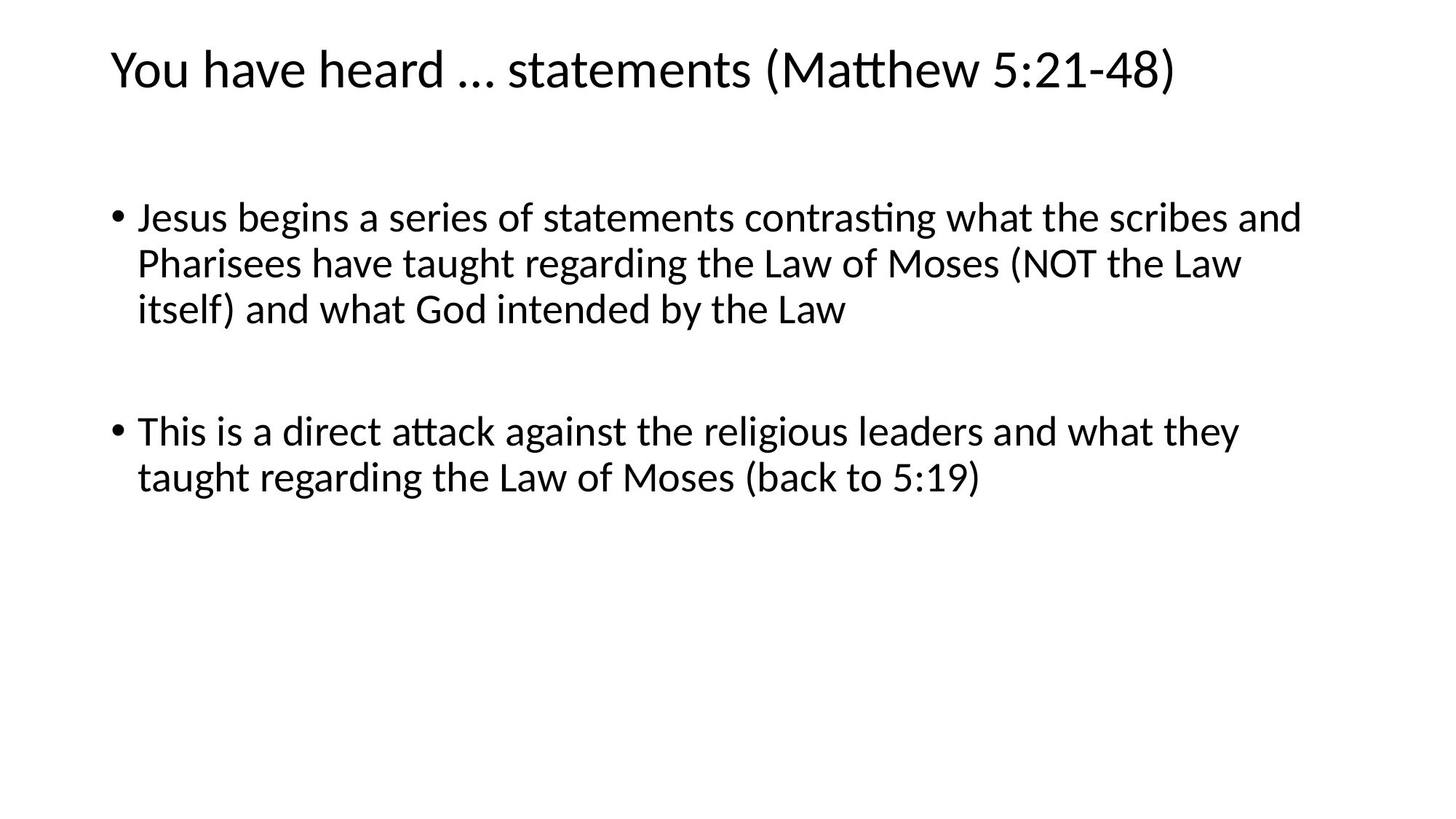

# You have heard … statements (Matthew 5:21-48)

Jesus begins a series of statements contrasting what the scribes and Pharisees have taught regarding the Law of Moses (NOT the Law itself) and what God intended by the Law

This is a direct attack against the religious leaders and what they taught regarding the Law of Moses (back to 5:19)